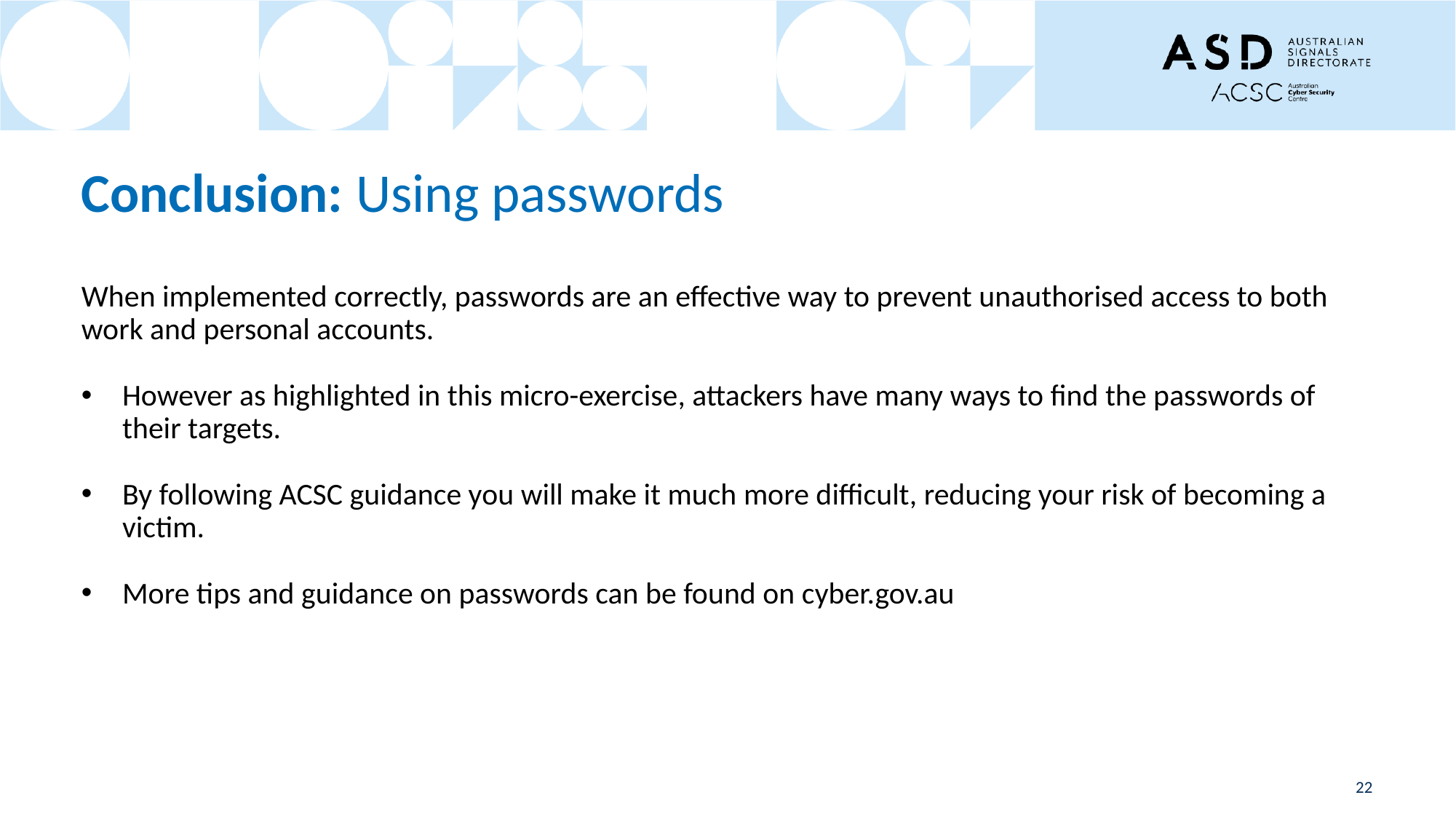

# Conclusion: Using passwords
When implemented correctly, passwords are an effective way to prevent unauthorised access to both work and personal accounts.
However as highlighted in this micro-exercise, attackers have many ways to find the passwords of their targets.
By following ACSC guidance you will make it much more difficult, reducing your risk of becoming a victim.
More tips and guidance on passwords can be found on cyber.gov.au
22